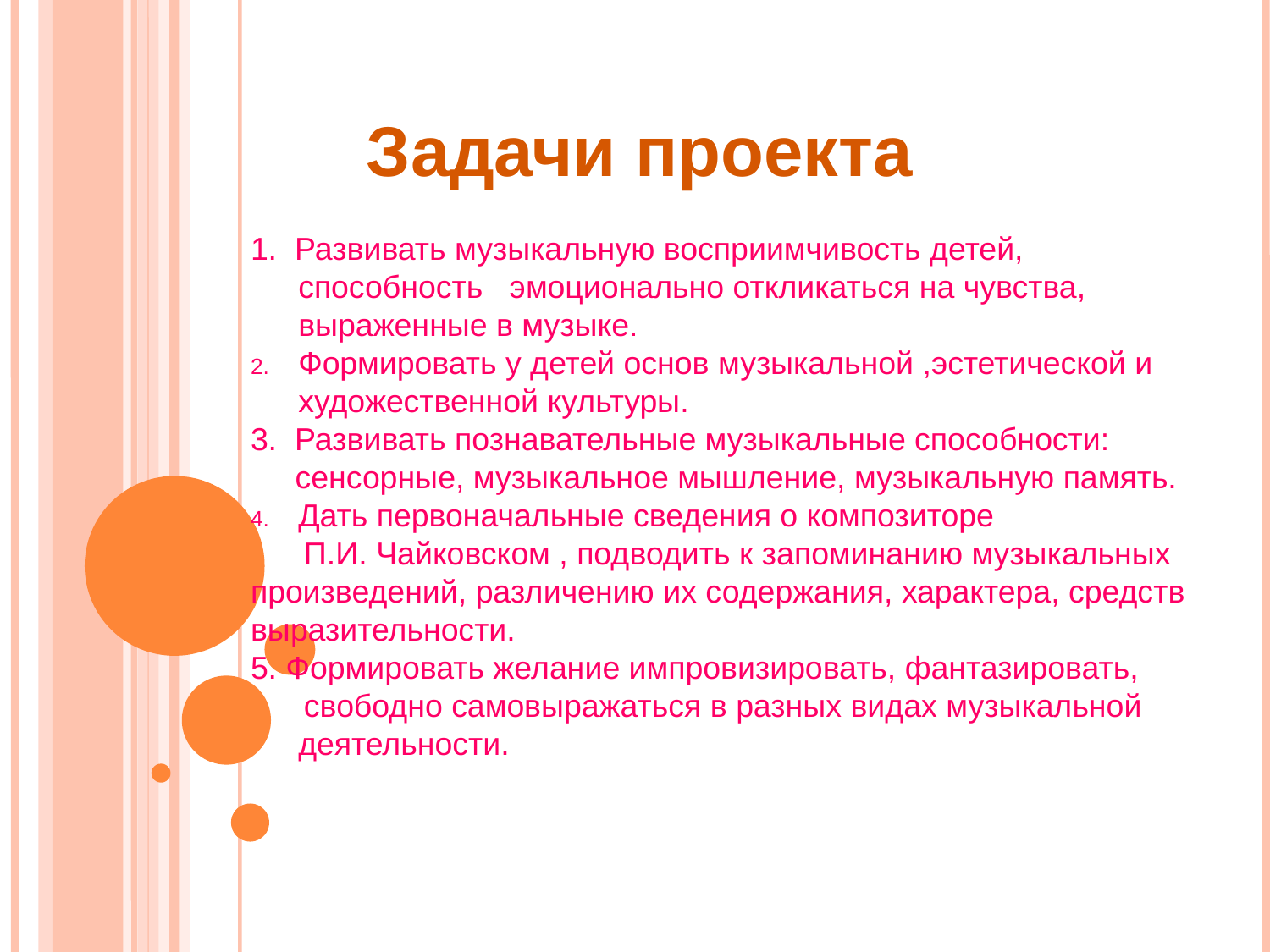

Задачи проекта
1.  Развивать музыкальную восприимчивость детей, способность   эмоционально откликаться на чувства, выраженные в музыке.
Формировать у детей основ музыкальной ,эстетической и художественной культуры.
3.  Развивать познавательные музыкальные способности:
     сенсорные, музыкальное мышление, музыкальную память.
Дать первоначальные сведения о композиторе
      П.И. Чайковском , подводить к запоминанию музыкальных произведений, различению их содержания, характера, средств выразительности.
5. Формировать желание импровизировать, фантазировать,
      свободно самовыражаться в разных видах музыкальной деятельности.